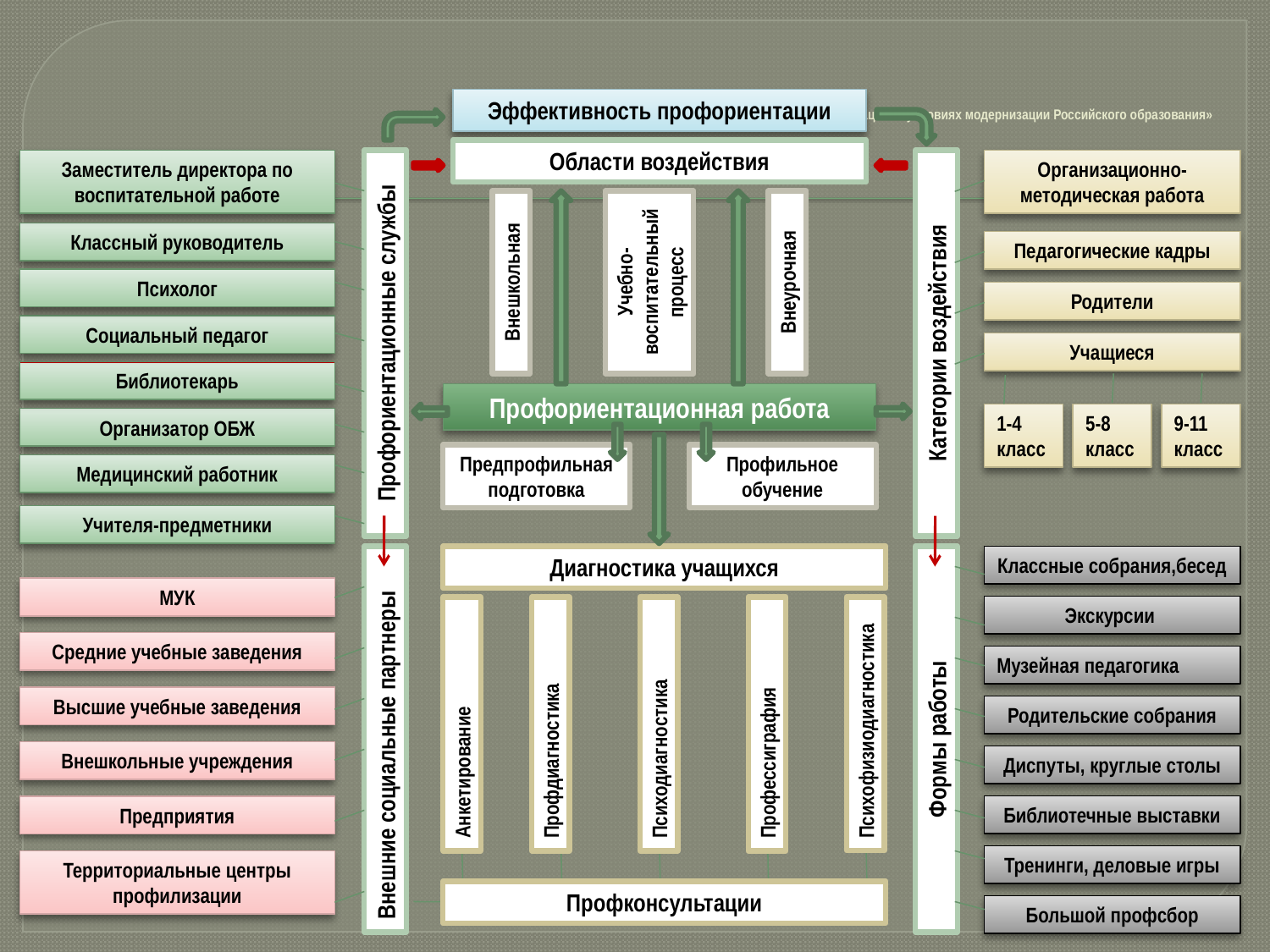

# Структурно-функциональная модель проекта «Профориентация  в условиях модернизации Российского образования»
Эффективность профориентации

Области воздействия
Заместитель директора по воспитательной работе
Классный руководитель
Психолог
Социальный педагог
Библиотекарь
Организатор ОБЖ
Медицинский работник
Учителя-предметники
Профориентационные службы
Внешние социальные партнеры
МУК
Средние учебные заведения
Высшие учебные заведения
Внешкольные учреждения
Предприятия
Территориальные центры профилизации
Педагогические кадры
Родители
Категории воздействия
Учащиеся
1-4 класс
5-8 класс
9-11 класс
Классные собрания,бесед
Музейная педагогика
Родительские собрания
Формы работы
Диспуты, круглые столы
Библиотечные выставки
Тренинги, деловые игры
Большой профсбор

Учебно-воспитательный процесс
Внешкольная
Внеурочная

Профориентационная работа

Предпрофильная подготовка
Профильное обучение

Диагностика учащихся
Экскурсии
Психофизиодиагностика
Анкетирование
Профдиагностика
Психодиагностика
Профессиграфия
Профконсультации
Организационно-методическая работа